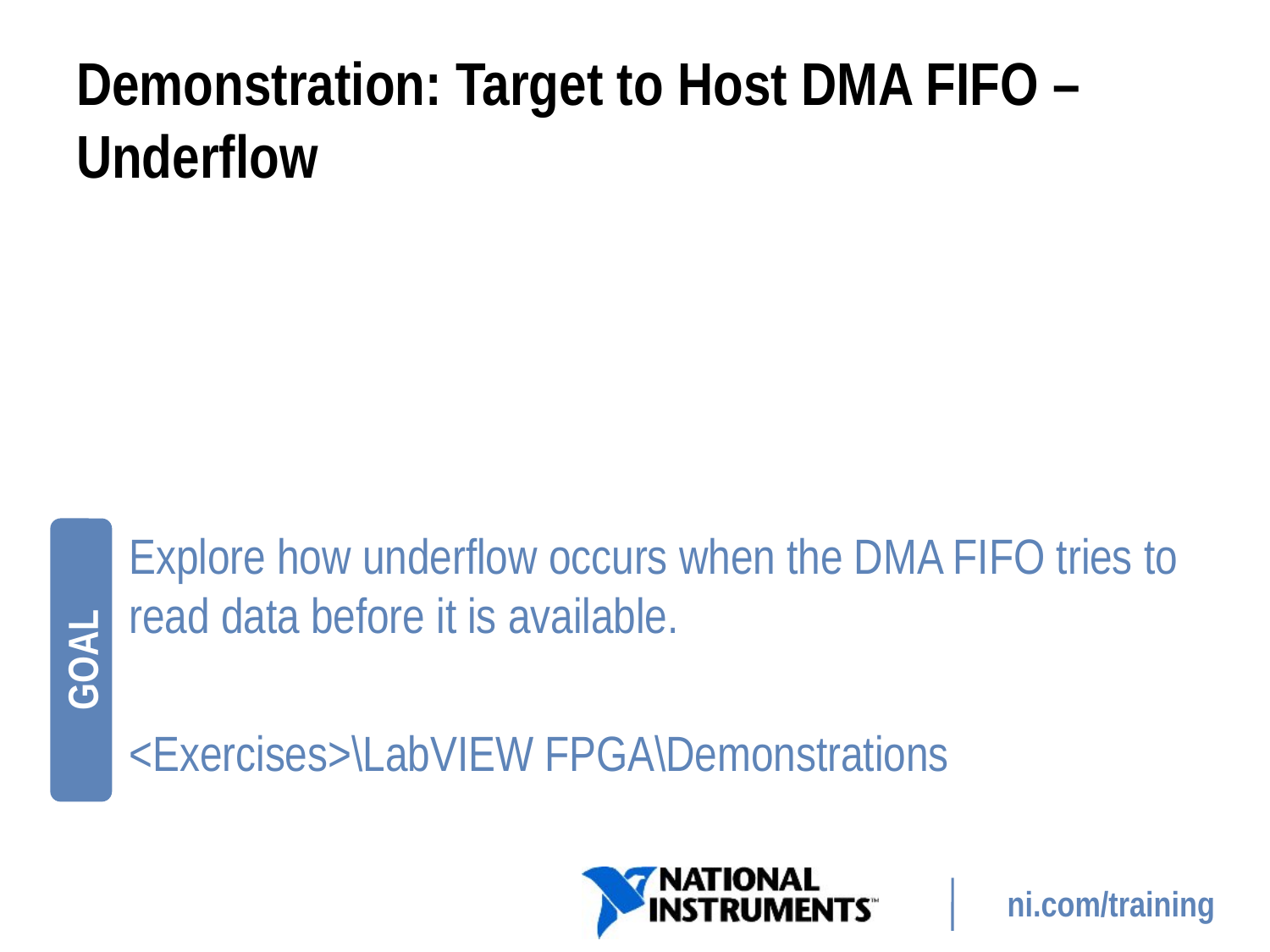

# Demonstration: Target to Host DMA FIFO – Underflow
Explore how underflow occurs when the DMA FIFO tries to read data before it is available.

<Exercises>\LabVIEW FPGA\Demonstrations